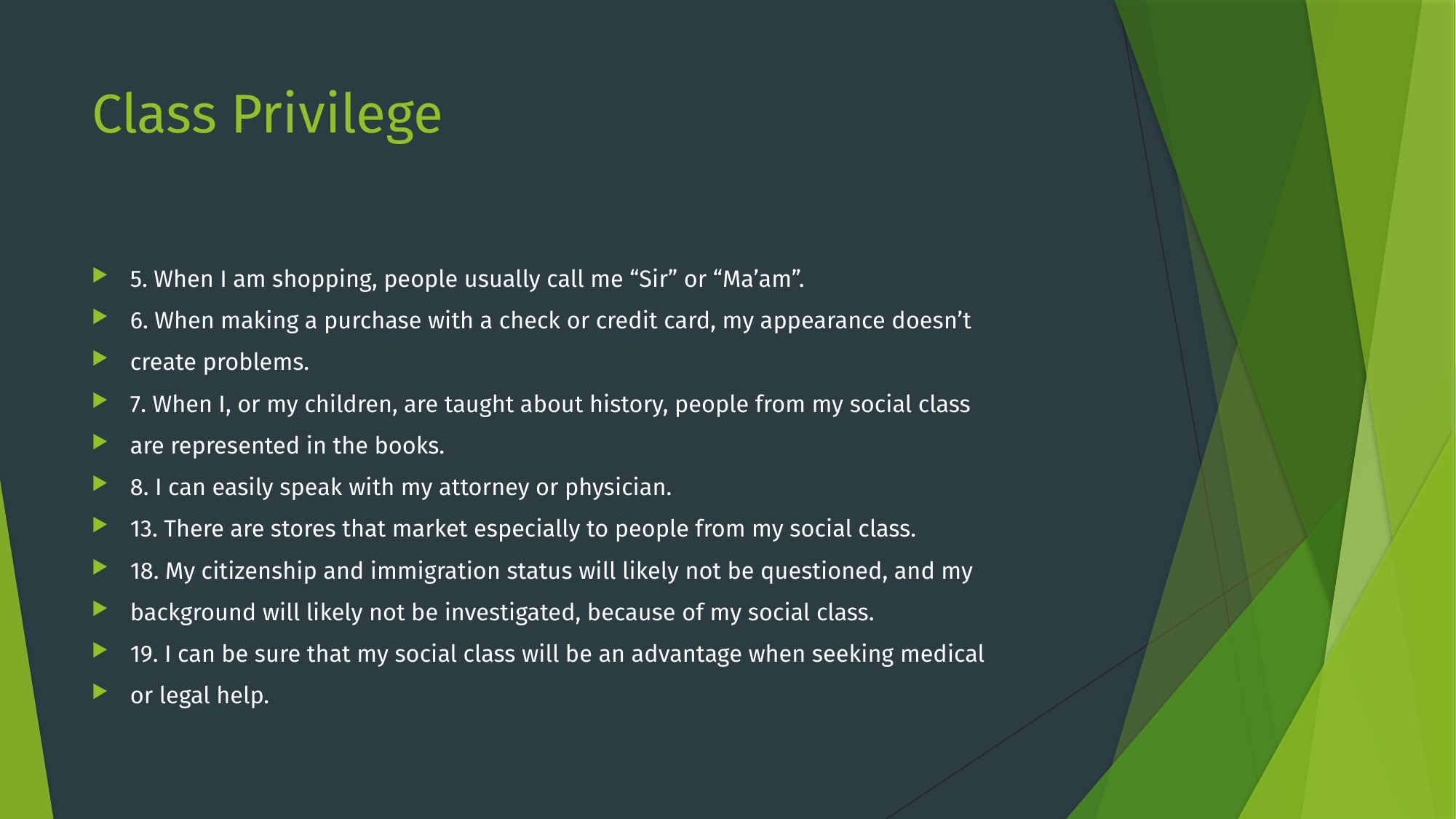

# Class Privilege
5. When I am shopping, people usually call me “Sir” or “Ma’am”.
6. When making a purchase with a check or credit card, my appearance doesn’t
create problems.
7. When I, or my children, are taught about history, people from my social class
are represented in the books.
8. I can easily speak with my attorney or physician.
13. There are stores that market especially to people from my social class.
18. My citizenship and immigration status will likely not be questioned, and my
background will likely not be investigated, because of my social class.
19. I can be sure that my social class will be an advantage when seeking medical
or legal help.